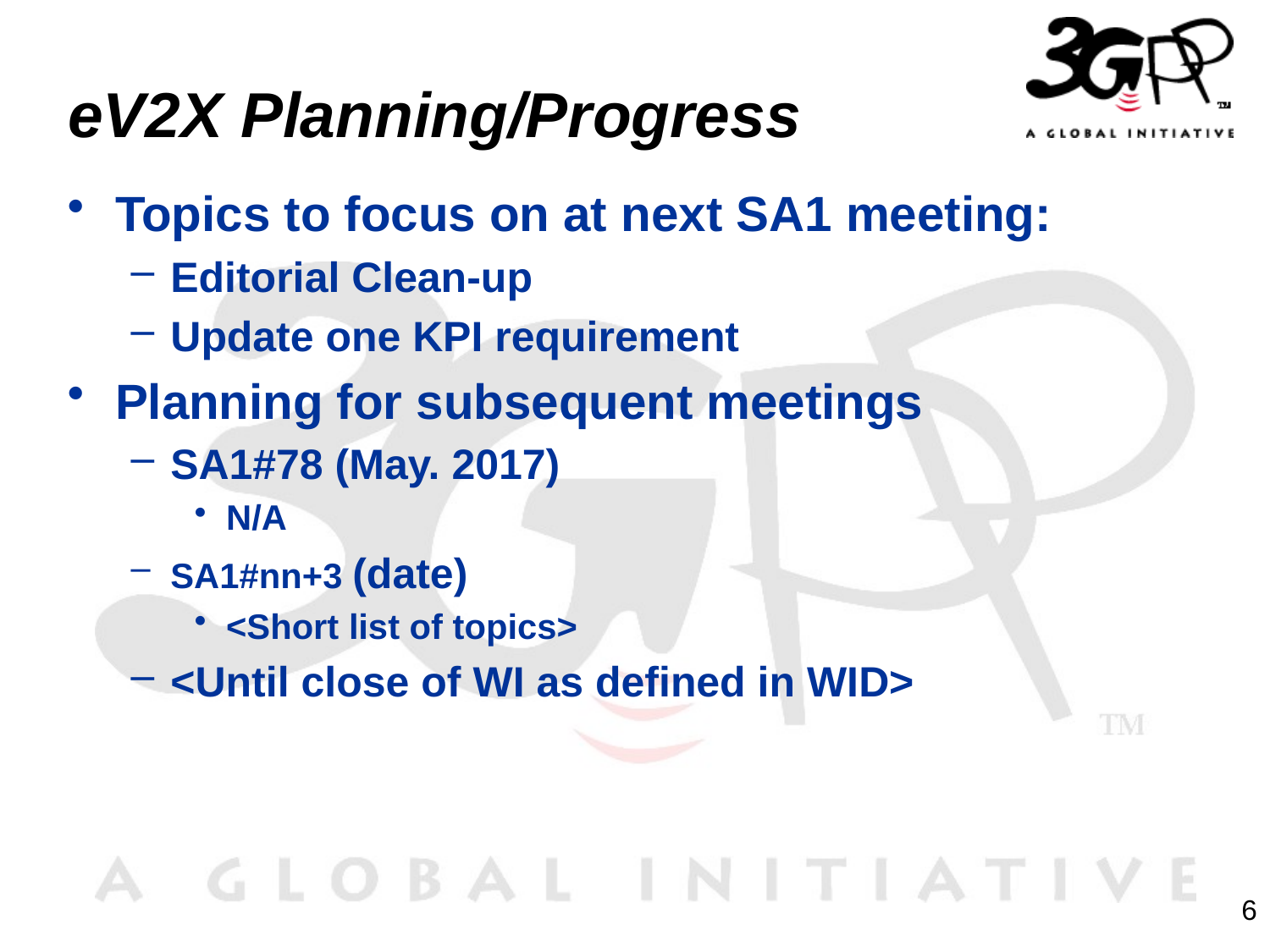

# eV2X Planning/Progress
Topics to focus on at next SA1 meeting:
Editorial Clean-up
Update one KPI requirement
Planning for subsequent meetings
SA1#78 (May. 2017)
N/A
SA1#nn+3 (date)
<Short list of topics>
<Until close of WI as defined in WID>
6